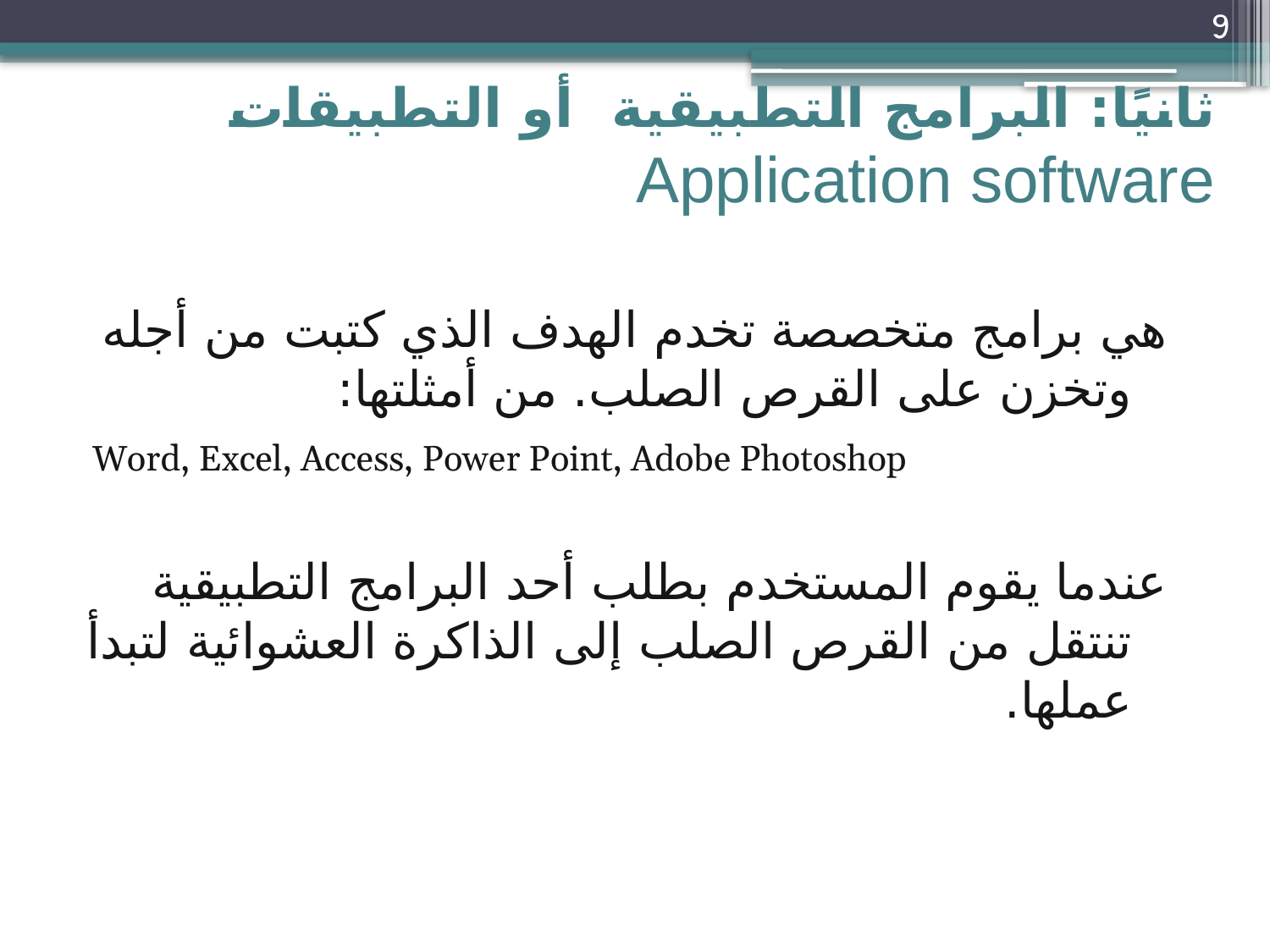

9
# ثانيًا: البرامج التطبيقية  أو التطبيقات Application software

هي برامج متخصصة تخدم الهدف الذي كتبت من أجله وتخزن على القرص الصلب. من أمثلتها:
 Word, Excel, Access, Power Point, Adobe Photoshop

عندما يقوم المستخدم بطلب أحد البرامج التطبيقية تنتقل من القرص الصلب إلى الذاكرة العشوائية لتبدأ عملها.